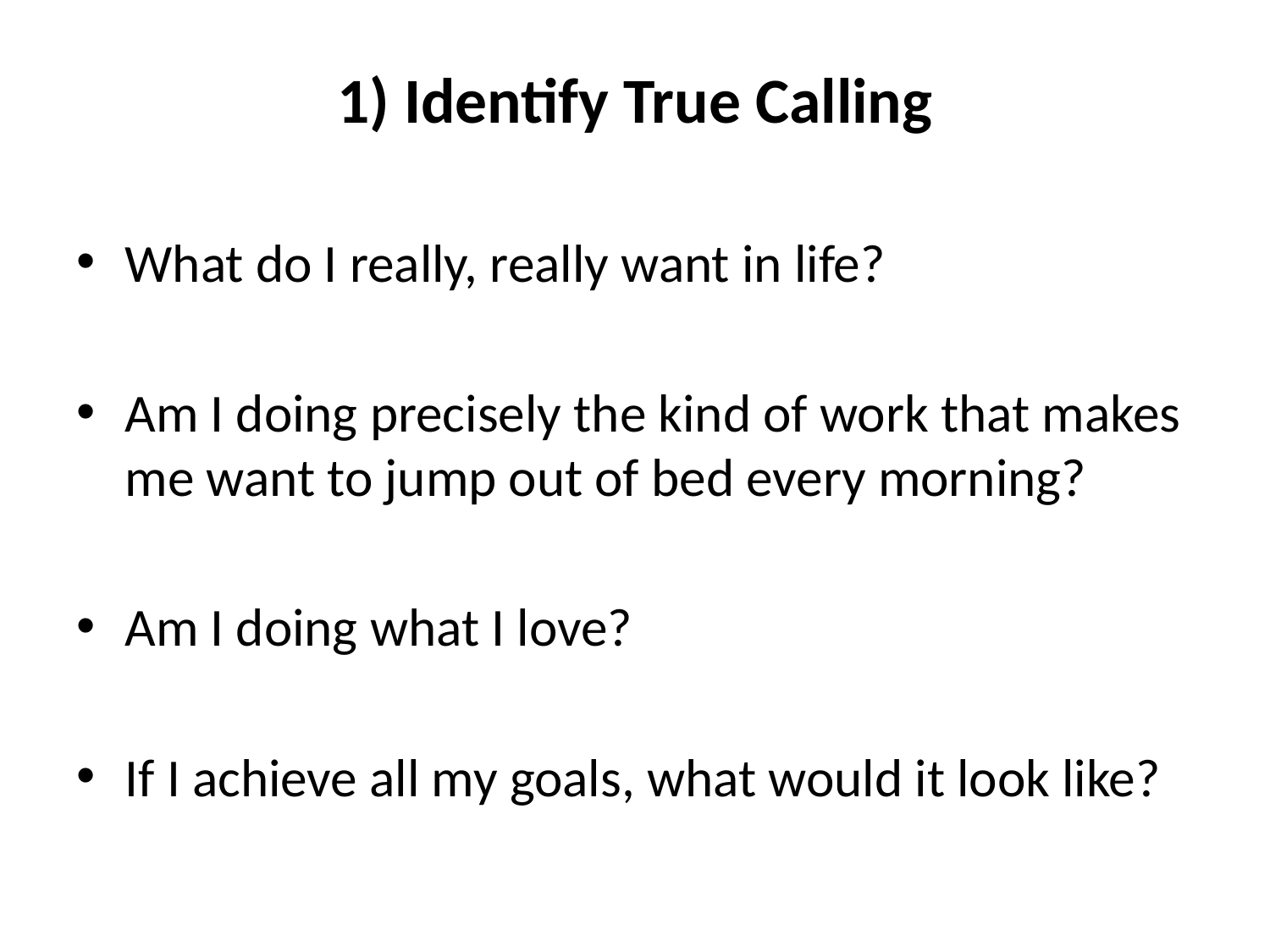

# 1) Identify True Calling
What do I really, really want in life?

Am I doing precisely the kind of work that makes me want to jump out of bed every morning?

Am I doing what I love?

If I achieve all my goals, what would it look like?